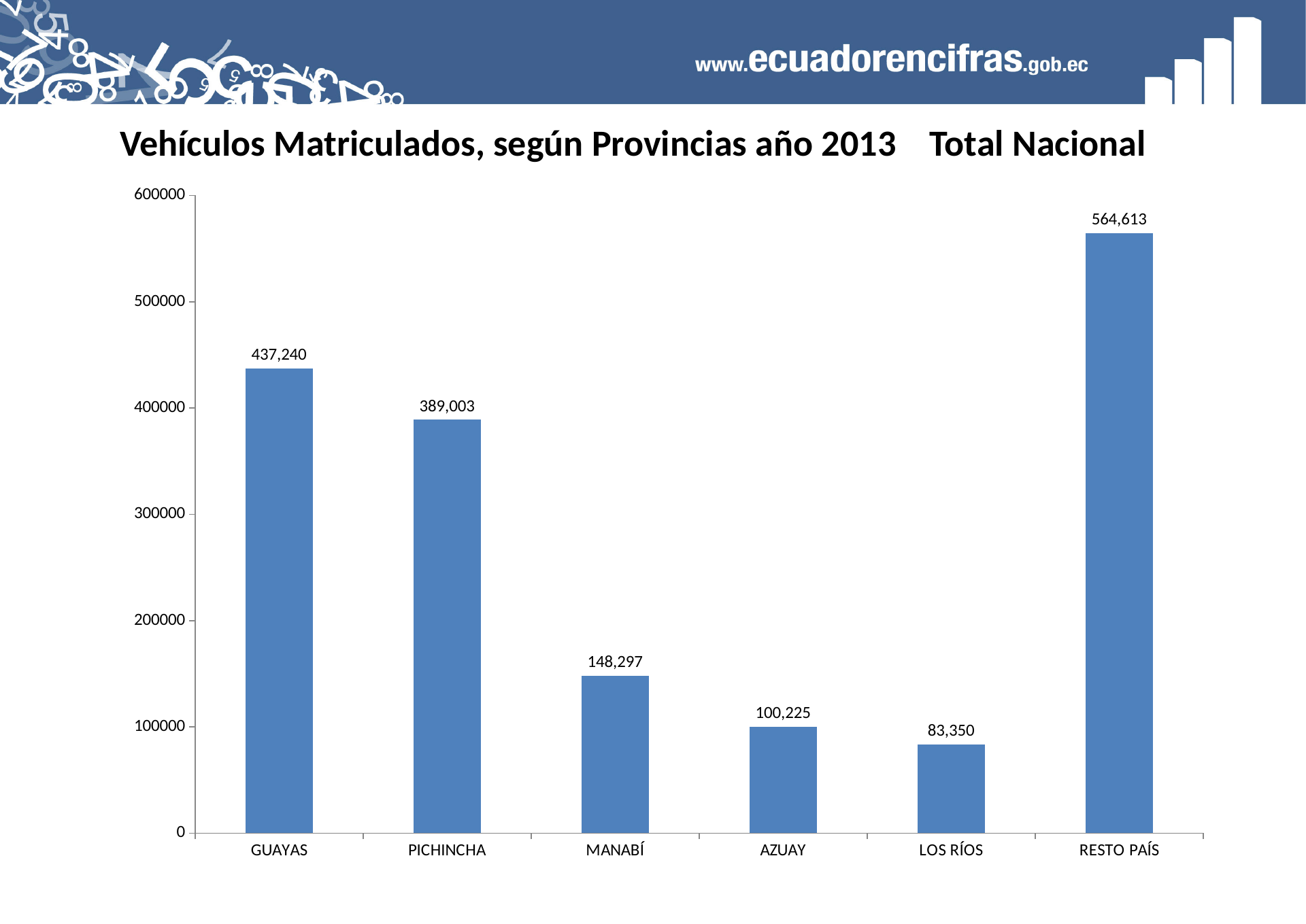

Vehículos Matriculados, según Provincias año 2013    Total Nacional

### Chart

| Category |  |
|---|---|
| GUAYAS | 437240.0 |
| PICHINCHA | 389003.0 |
| MANABÍ | 148297.0 |
| AZUAY | 100225.0 |
| LOS RÍOS | 83350.0 |
| RESTO PAÍS | 564613.0 |